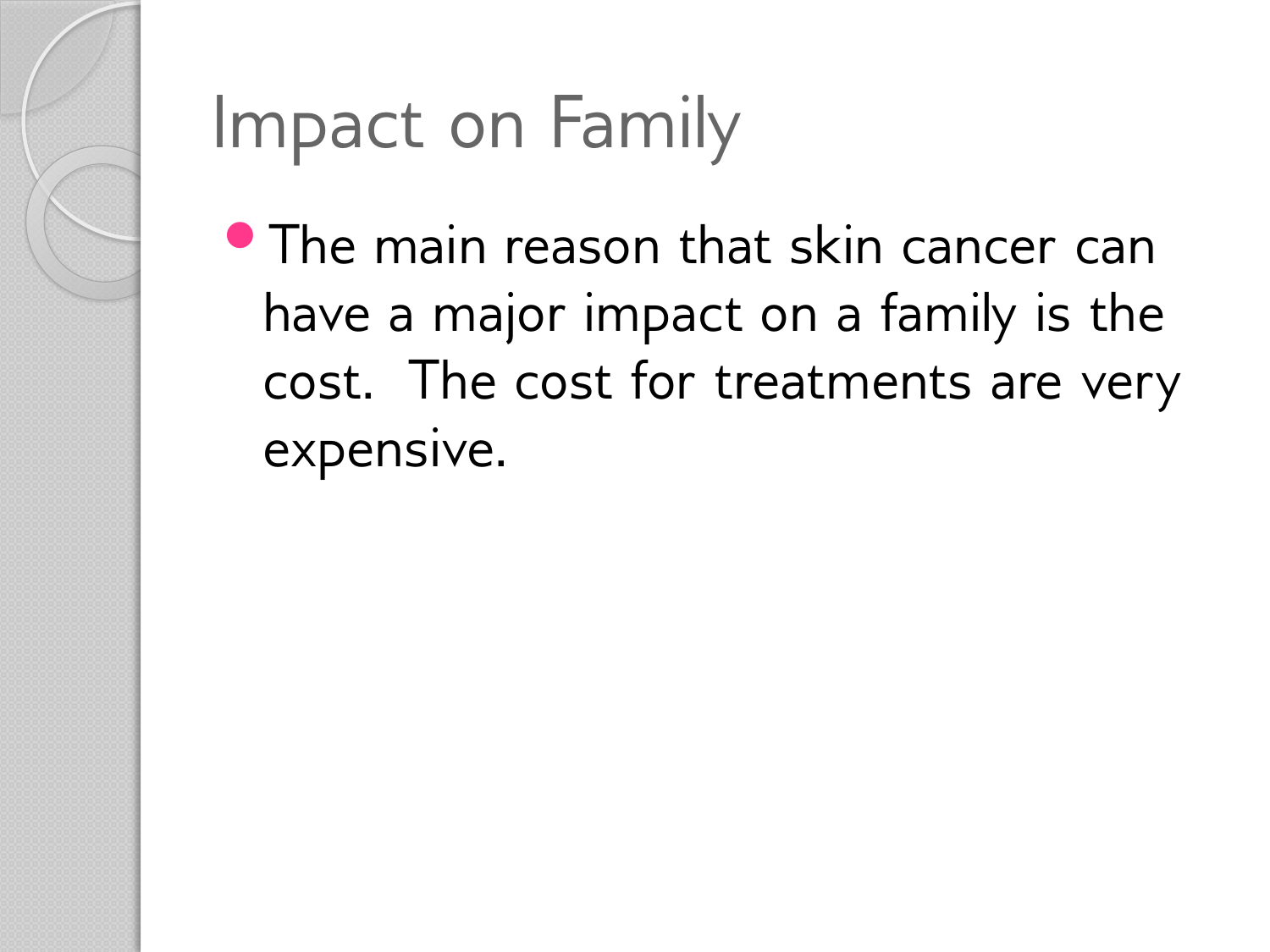

# Impact on Family
The main reason that skin cancer can have a major impact on a family is the cost.  The cost for treatments are very expensive.